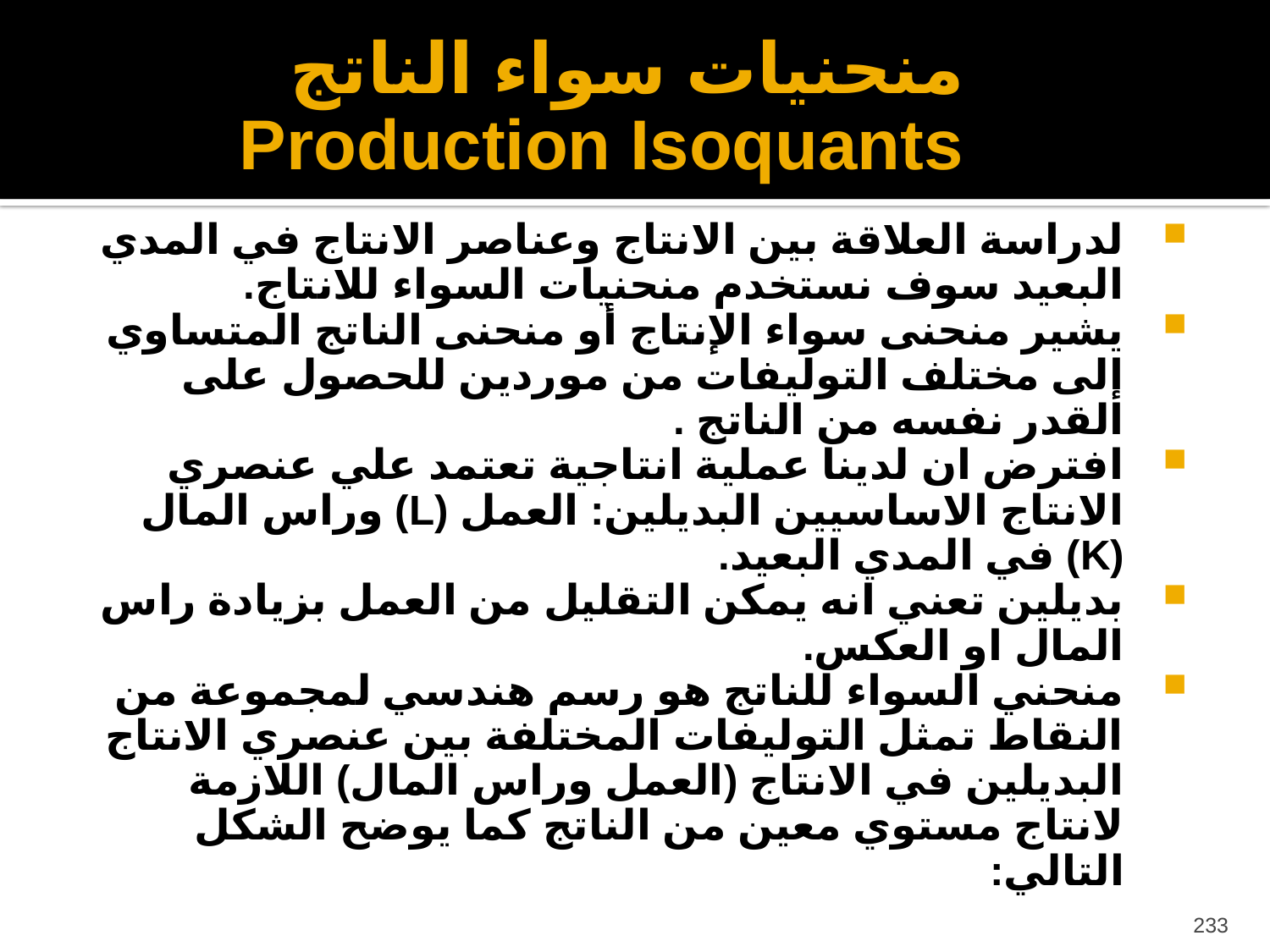

# منحنيات سواء الناتج Production Isoquants
لدراسة العلاقة بين الانتاج وعناصر الانتاج في المدي البعيد سوف نستخدم منحنيات السواء للانتاج.
يشير منحنى سواء الإنتاج أو منحنى الناتج المتساوي إلى مختلف التوليفات من موردين للحصول على القدر نفسه من الناتج .
افترض ان لدينا عملية انتاجية تعتمد علي عنصري الانتاج الاساسيين البديلين: العمل (L) وراس المال (K) في المدي البعيد.
بديلين تعني انه يمكن التقليل من العمل بزيادة راس المال او العكس.
منحني السواء للناتج هو رسم هندسي لمجموعة من النقاط تمثل التوليفات المختلفة بين عنصري الانتاج البديلين في الانتاج (العمل وراس المال) اللازمة لانتاج مستوي معين من الناتج كما يوضح الشكل التالي:
233